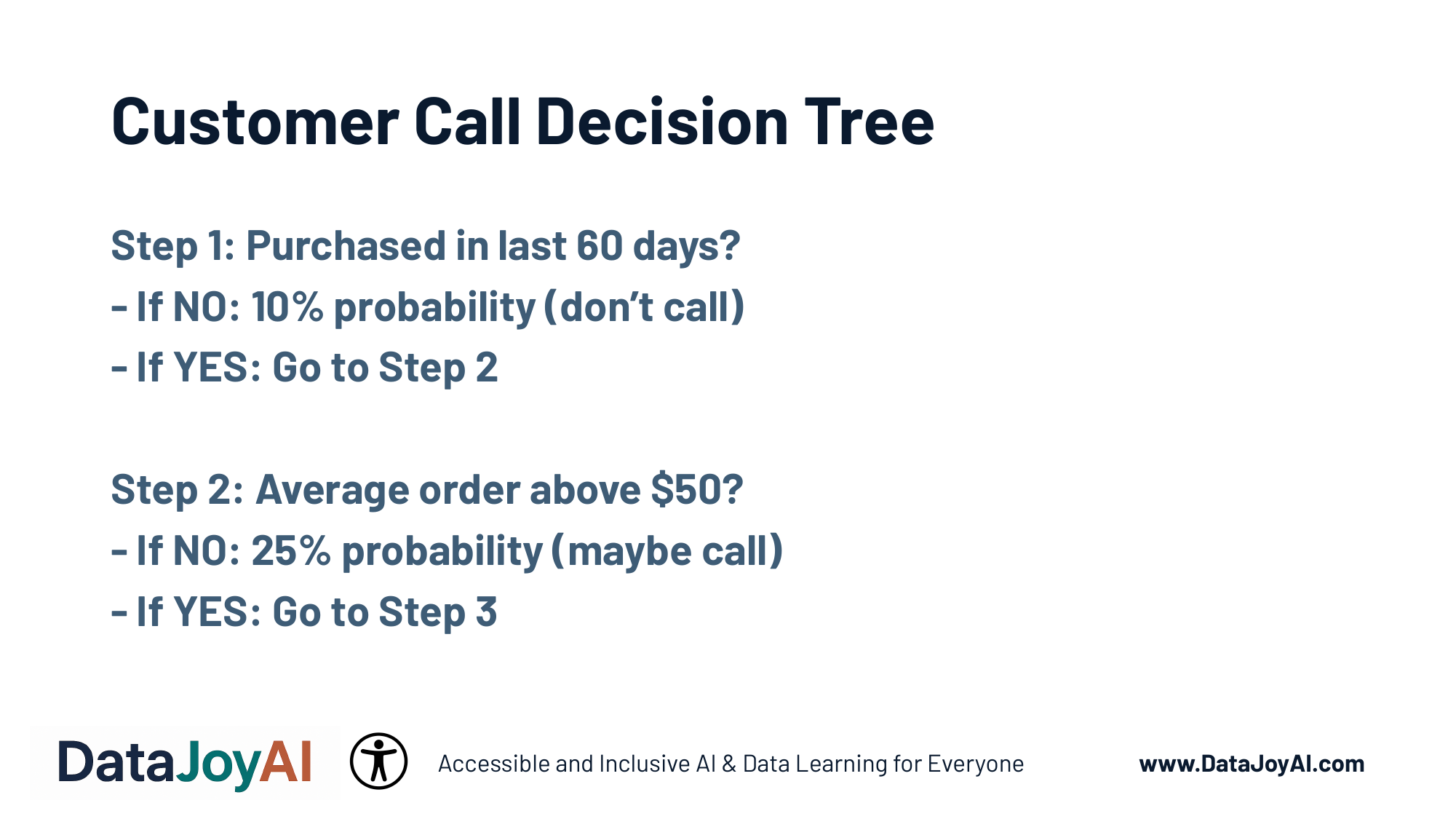

# Customer Call Decision Tree
Step 1: Purchased in last 60 days?
- If NO: 10% probability (don’t call)
- If YES: Go to Step 2

Step 2: Average order above $50?
- If NO: 25% probability (maybe call)
- If YES: Go to Step 3